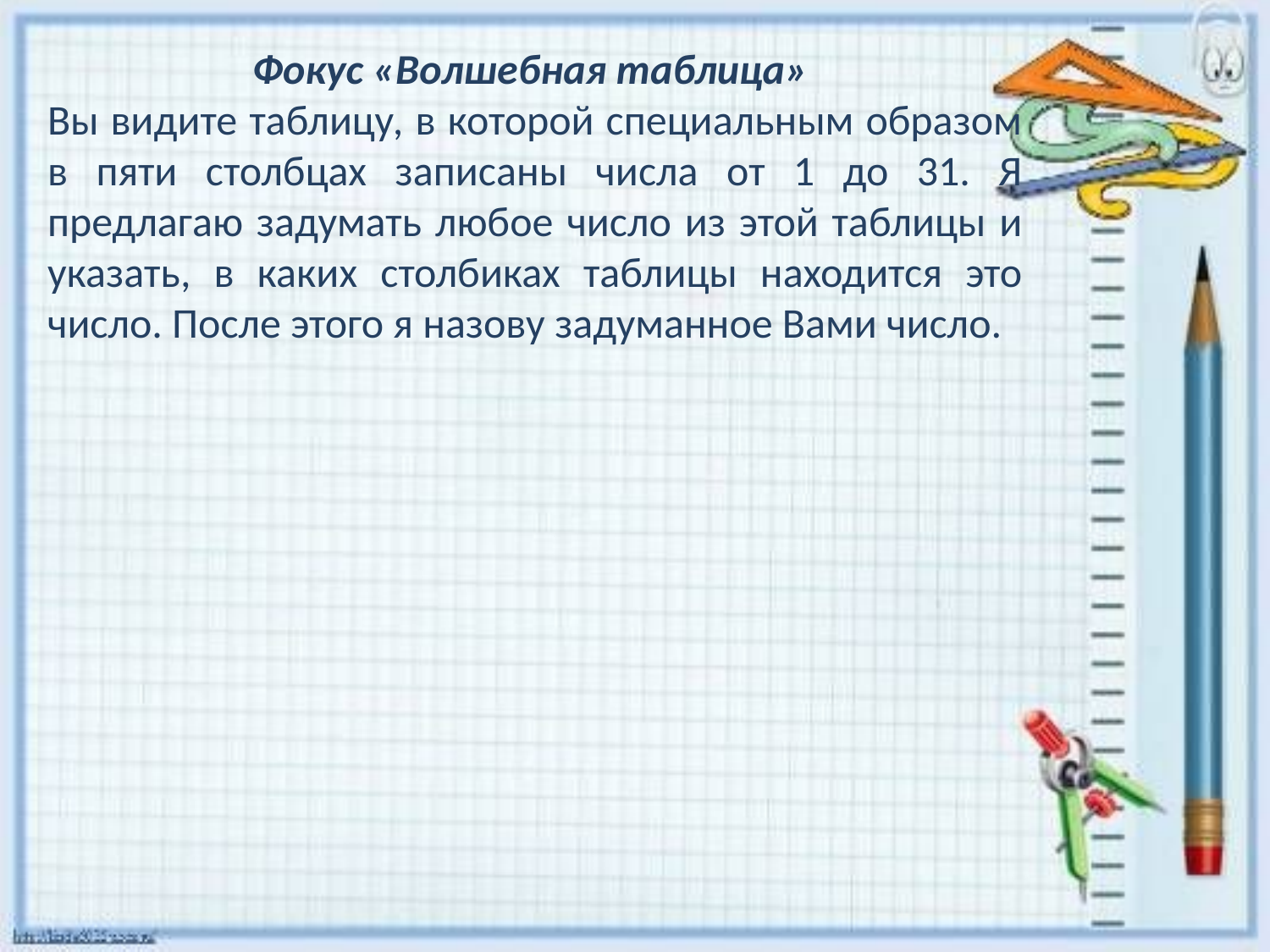

Фокус «Волшебная таблица»
Вы видите таблицу, в которой специальным образом в пяти столбцах записаны числа от 1 до 31. Я предлагаю задумать любое число из этой таблицы и указать, в каких столбиках таблицы находится это число. После этого я назову задуманное Вами число.